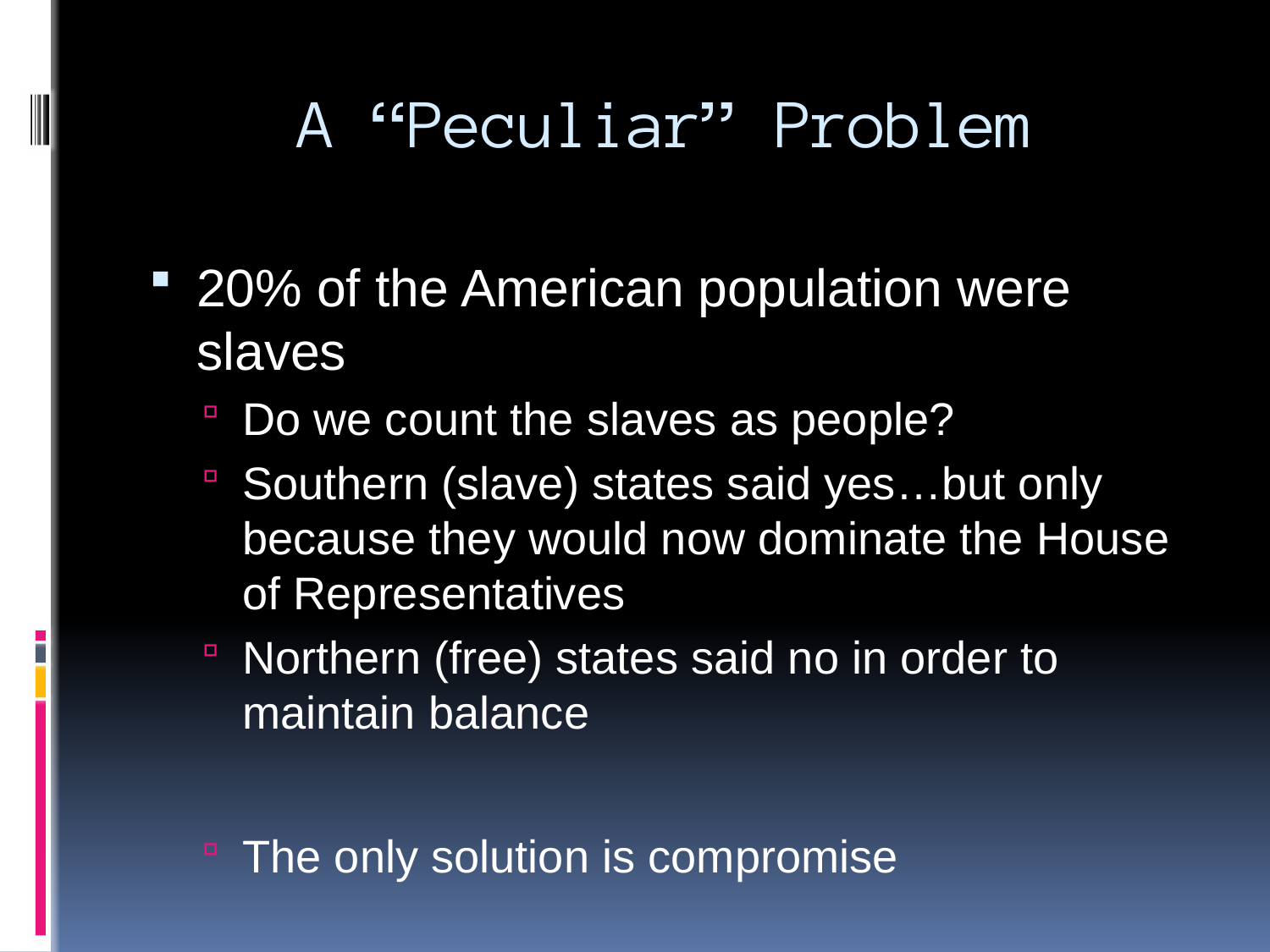

# A “Peculiar” Problem
20% of the American population were slaves
Do we count the slaves as people?
Southern (slave) states said yes…but only because they would now dominate the House of Representatives
Northern (free) states said no in order to maintain balance

The only solution is compromise